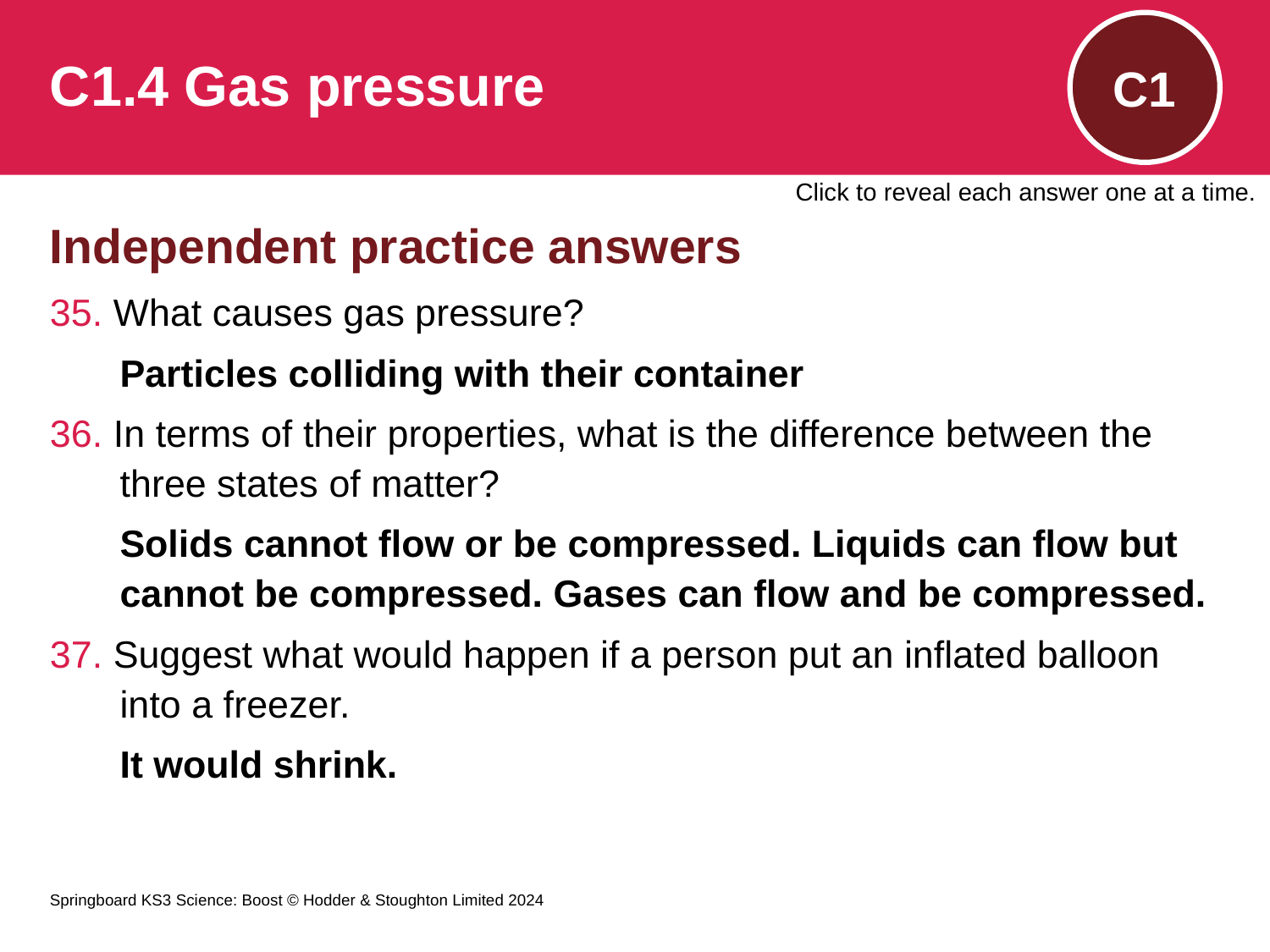

# C1.4 Gas pressure
C1
Click to reveal each answer one at a time.
Independent practice answers
35. What causes gas pressure?
Particles colliding with their container
36. In terms of their properties, what is the difference between the three states of matter?
Solids cannot flow or be compressed. Liquids can flow but cannot be compressed. Gases can flow and be compressed.
37. Suggest what would happen if a person put an inflated balloon into a freezer.
It would shrink.

Springboard KS3 Science: Boost © Hodder & Stoughton Limited 2024